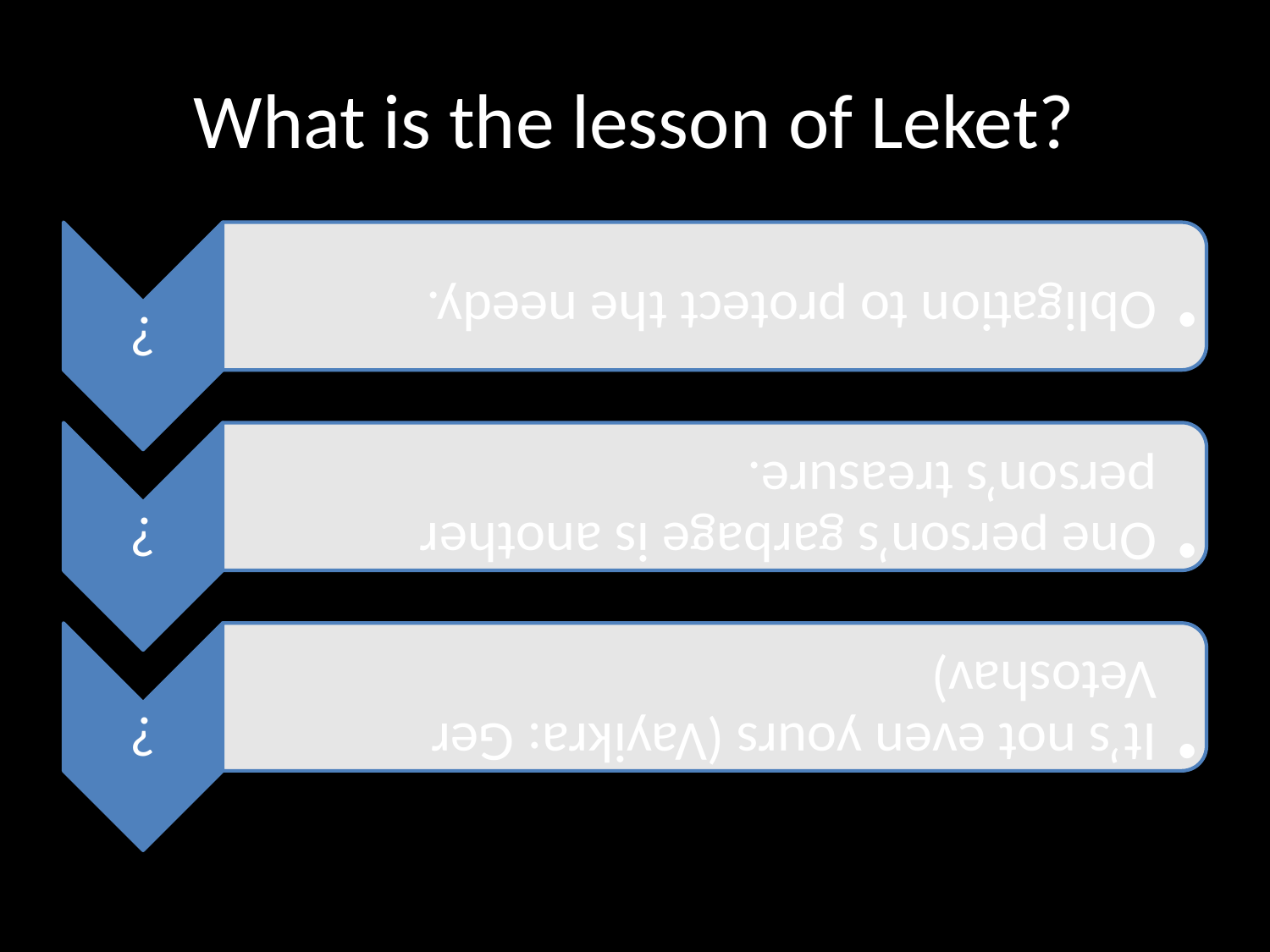

# What is the lesson of Leket?
?
Obligation to protect the needy.
?
One person’s garbage is another person’s treasure.
?
It’s not even yours (Vayikra: Ger Vetoshav)